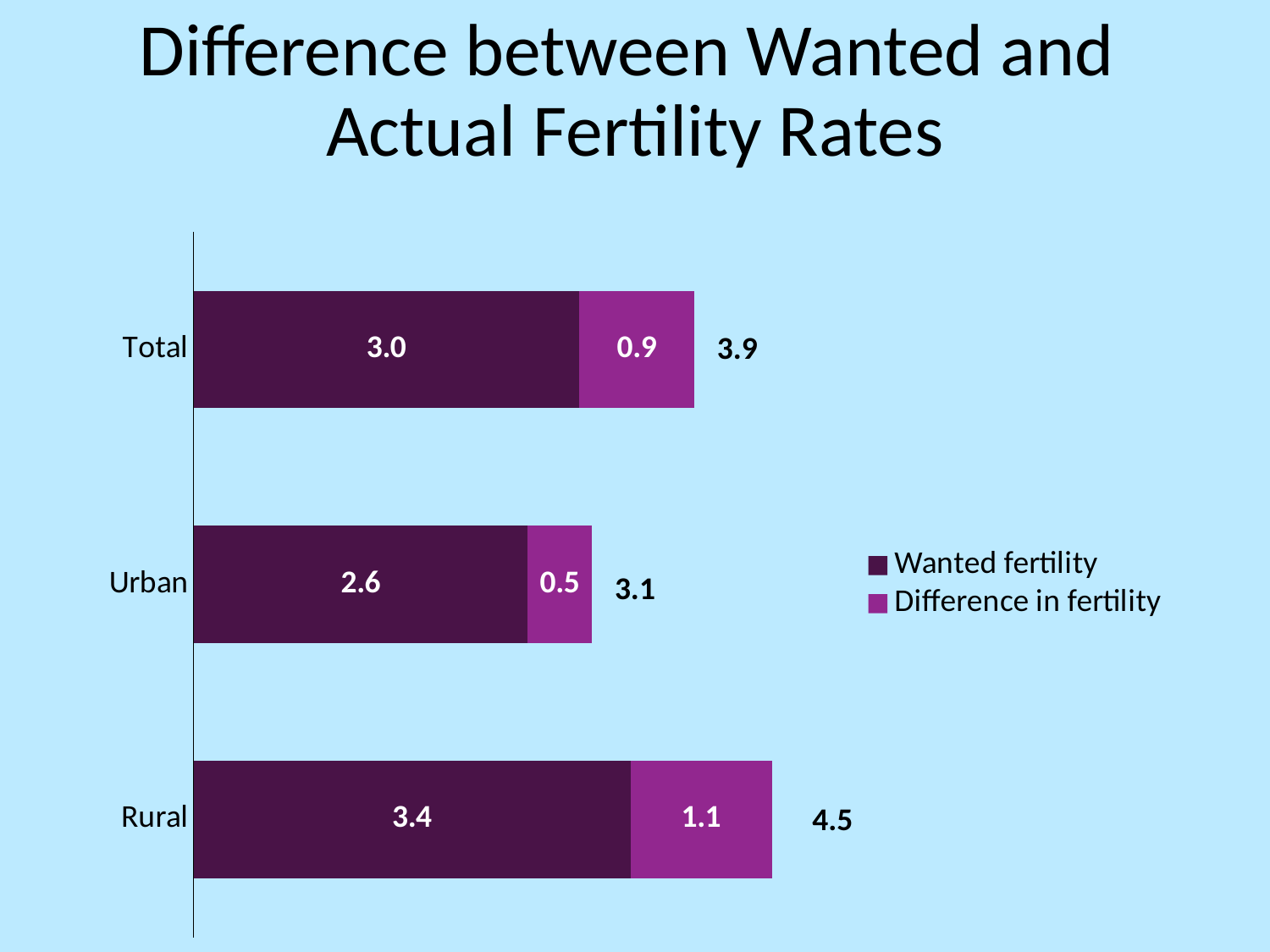

# Difference between Wanted and Actual Fertility Rates

### Chart

| Category | Wanted fertility | Difference in fertility |
|---|---|---|
| Rural | 3.4 | 1.1 |
| Urban | 2.6 | 0.5 |
| Total | 3.0 | 0.8999999999999999 |
3.9
3.1
4.5